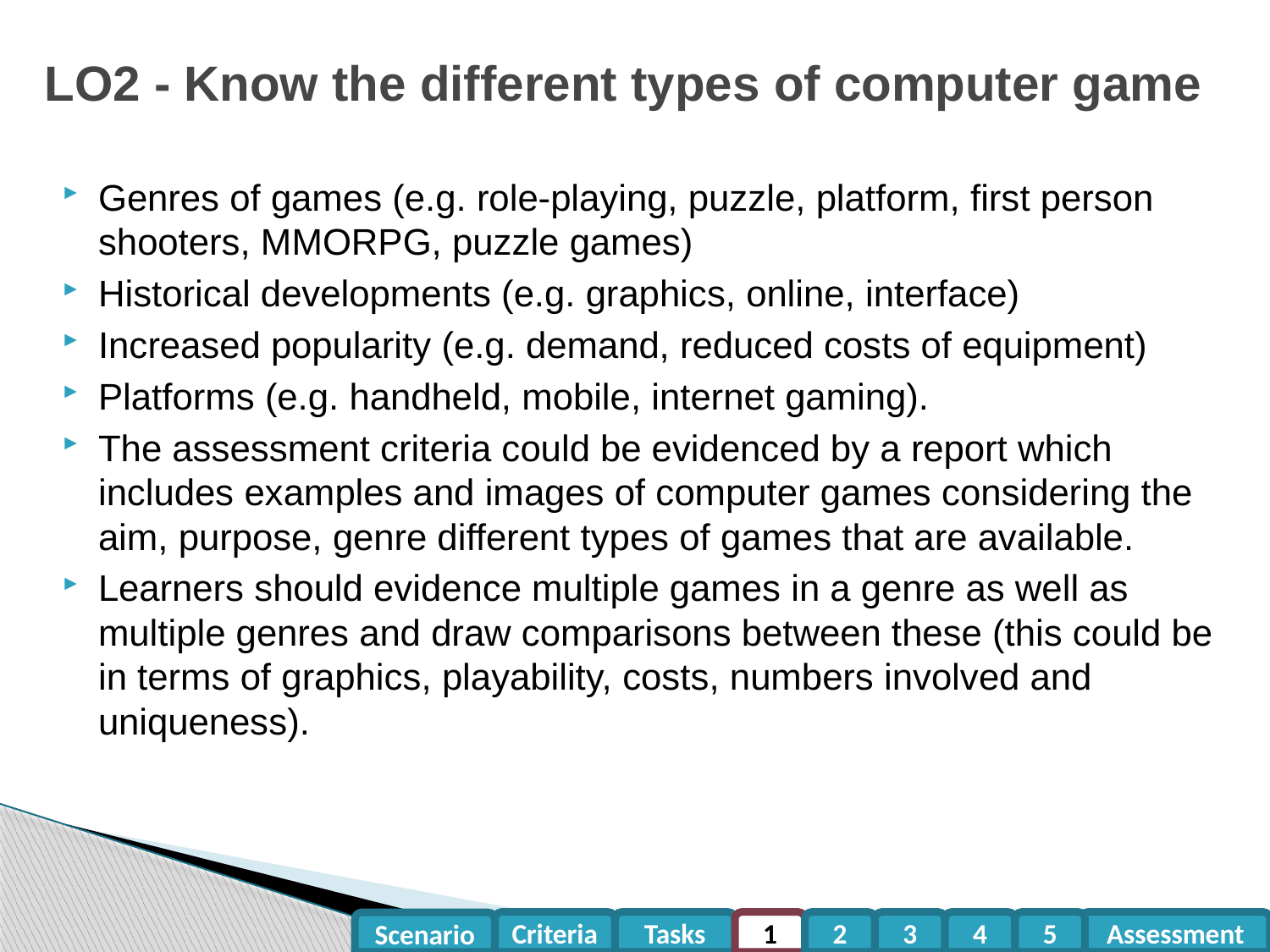

# LO2 - Know the different types of computer game
Genres of games (e.g. role-playing, puzzle, platform, first person shooters, MMORPG, puzzle games)
Historical developments (e.g. graphics, online, interface)
Increased popularity (e.g. demand, reduced costs of equipment)
Platforms (e.g. handheld, mobile, internet gaming).
The assessment criteria could be evidenced by a report which includes examples and images of computer games considering the aim, purpose, genre different types of games that are available.
Learners should evidence multiple games in a genre as well as multiple genres and draw comparisons between these (this could be in terms of graphics, playability, costs, numbers involved and uniqueness).
Criteria
Tasks
1
2
3
4
5
Assessment
Scenario